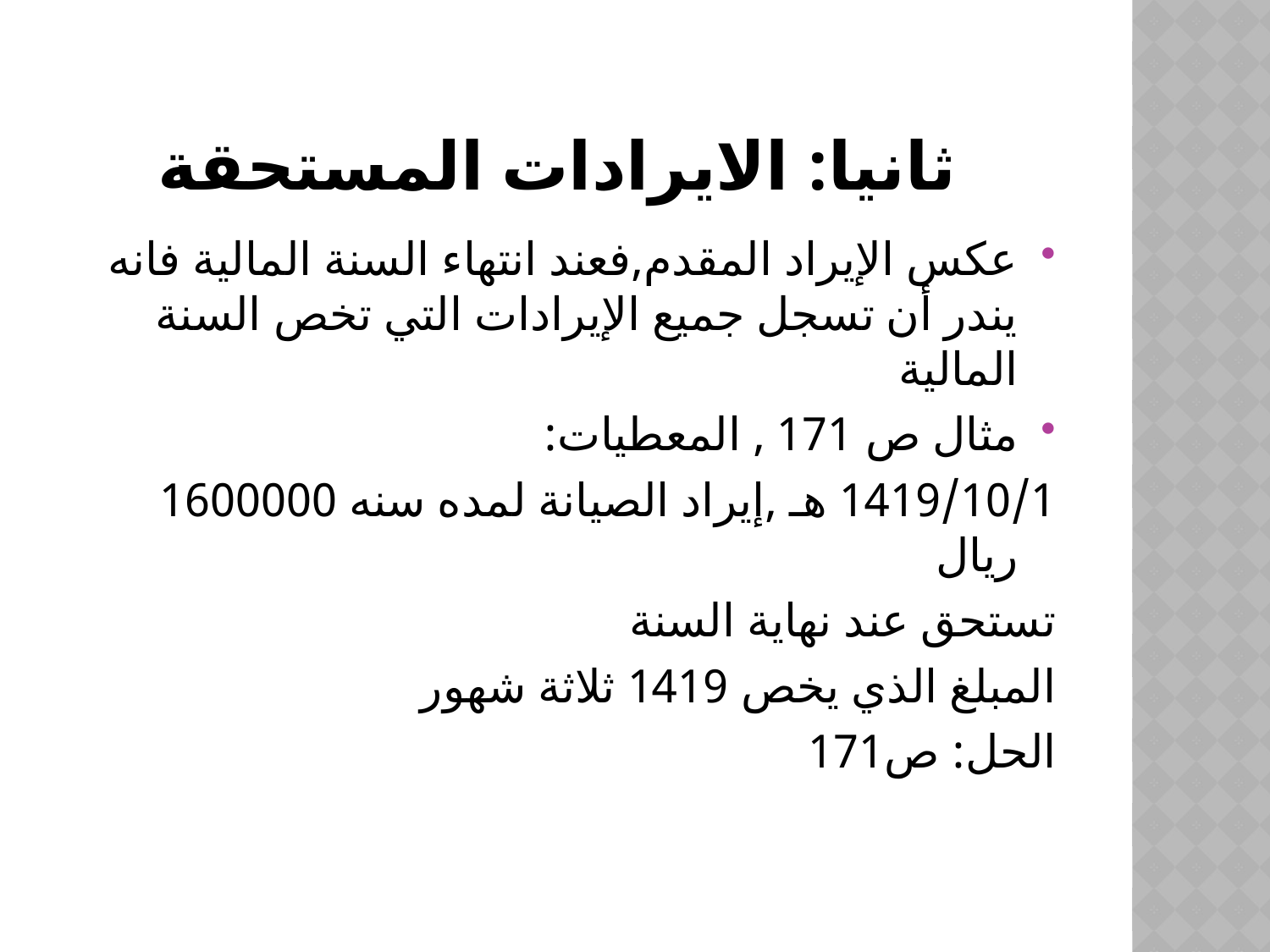

# ثانيا: الايرادات المستحقة
عكس الإيراد المقدم,فعند انتهاء السنة المالية فانه يندر أن تسجل جميع الإيرادات التي تخص السنة المالية
مثال ص 171 , المعطيات:
1419/10/1 هـ ,إيراد الصيانة لمده سنه 1600000 ريال
تستحق عند نهاية السنة
المبلغ الذي يخص 1419 ثلاثة شهور
الحل: ص171